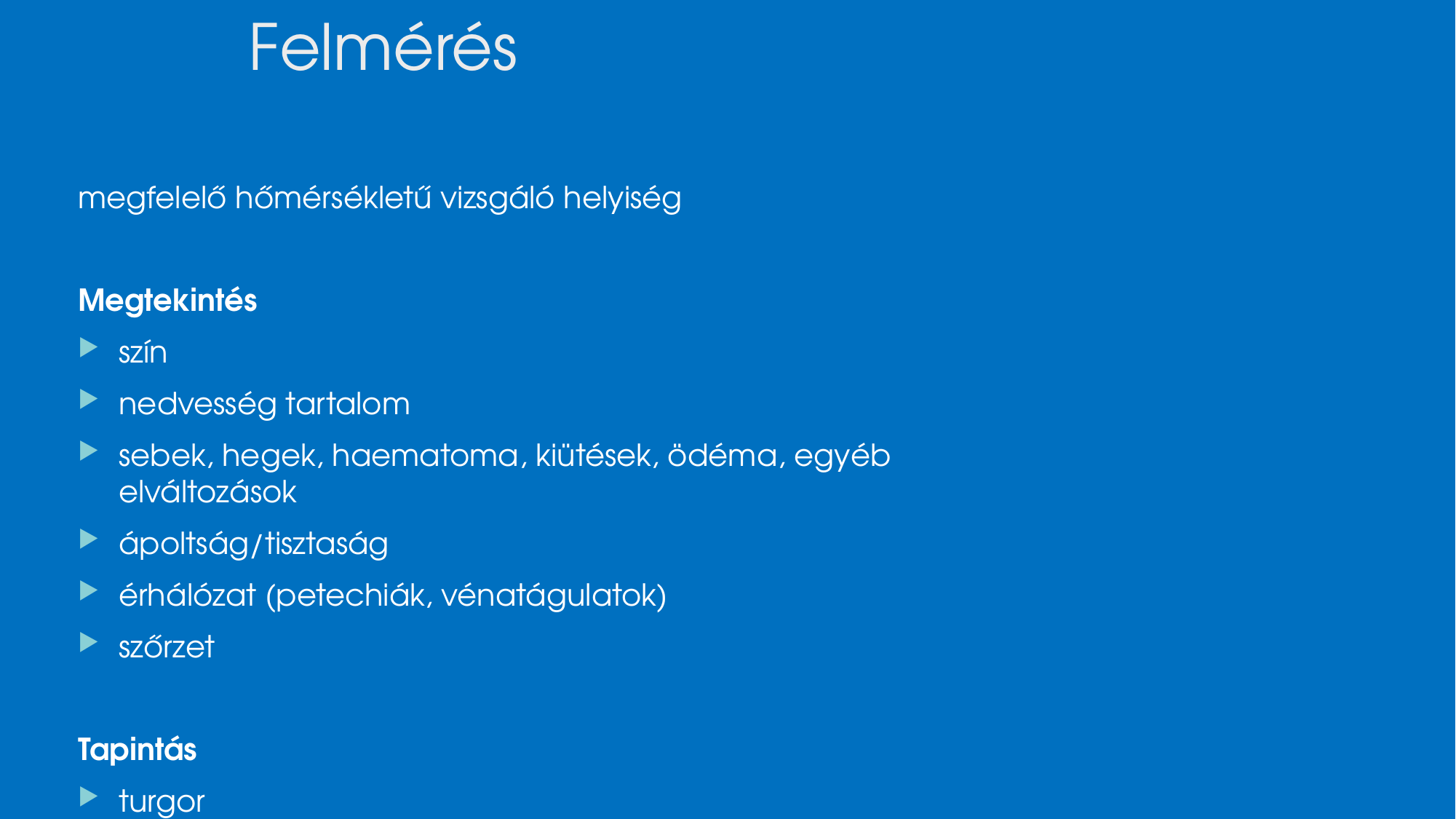

# Felmérés
megfelelő hőmérsékletű vizsgáló helyiség

Megtekintés
szín
nedvesség tartalom
sebek, hegek, haematoma, kiütések, ödéma, egyéb elváltozások
ápoltság/tisztaság
érhálózat (petechiák, vénatágulatok)
szőrzet

Tapintás
turgor
hőmérséklet